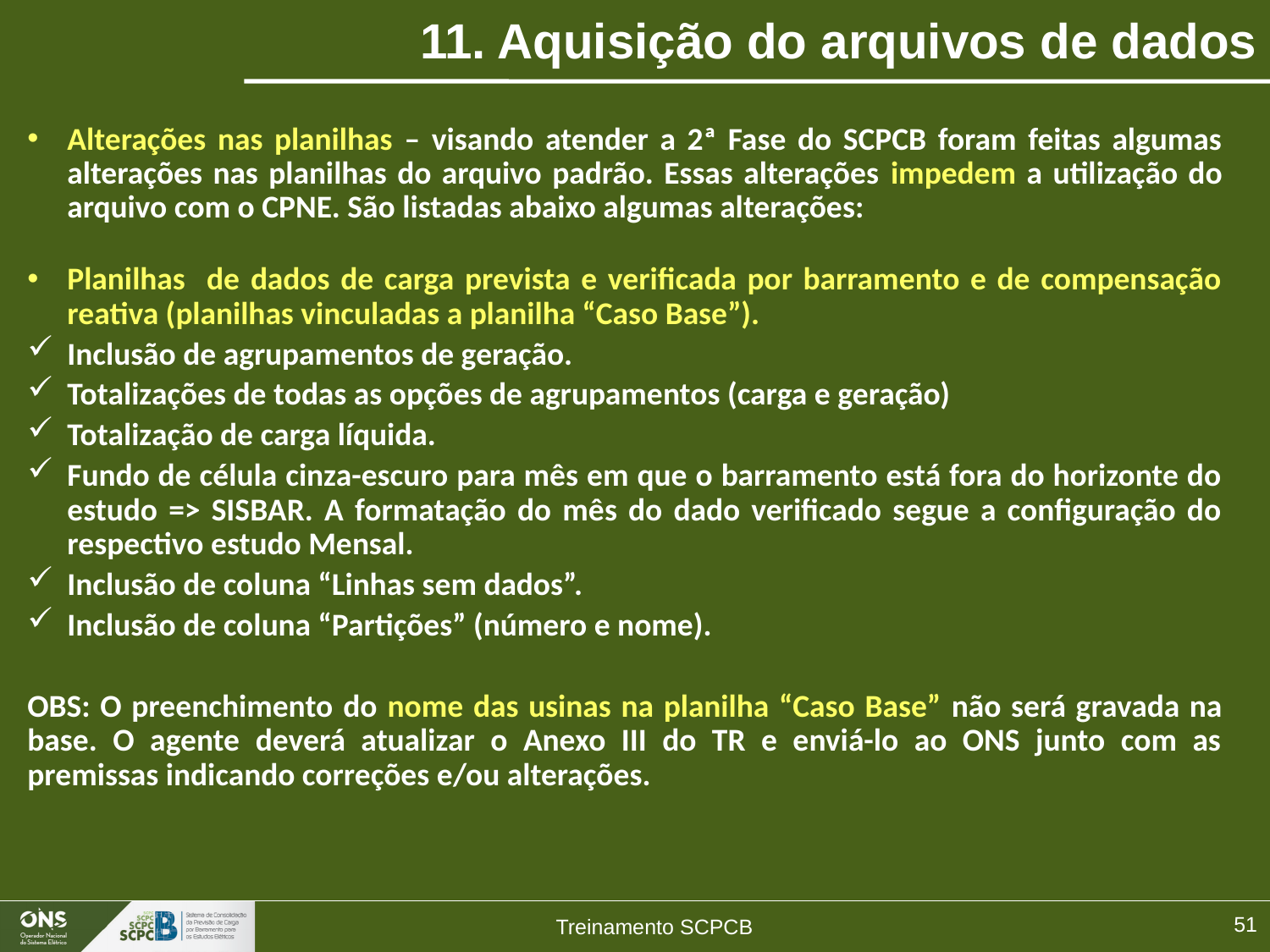

# 11. Aquisição do arquivos de dados
Alterações nas planilhas – visando atender a 2ª Fase do SCPCB foram feitas algumas alterações nas planilhas do arquivo padrão. Essas alterações impedem a utilização do arquivo com o CPNE. São listadas abaixo algumas alterações:
Planilhas  de dados de carga prevista e verificada por barramento e de compensação reativa (planilhas vinculadas a planilha “Caso Base”).
Inclusão de agrupamentos de geração.
Totalizações de todas as opções de agrupamentos (carga e geração)
Totalização de carga líquida.
Fundo de célula cinza-escuro para mês em que o barramento está fora do horizonte do estudo => SISBAR. A formatação do mês do dado verificado segue a configuração do respectivo estudo Mensal.
Inclusão de coluna “Linhas sem dados”.
Inclusão de coluna “Partições” (número e nome).

OBS: O preenchimento do nome das usinas na planilha “Caso Base” não será gravada na base. O agente deverá atualizar o Anexo III do TR e enviá-lo ao ONS junto com as premissas indicando correções e/ou alterações.